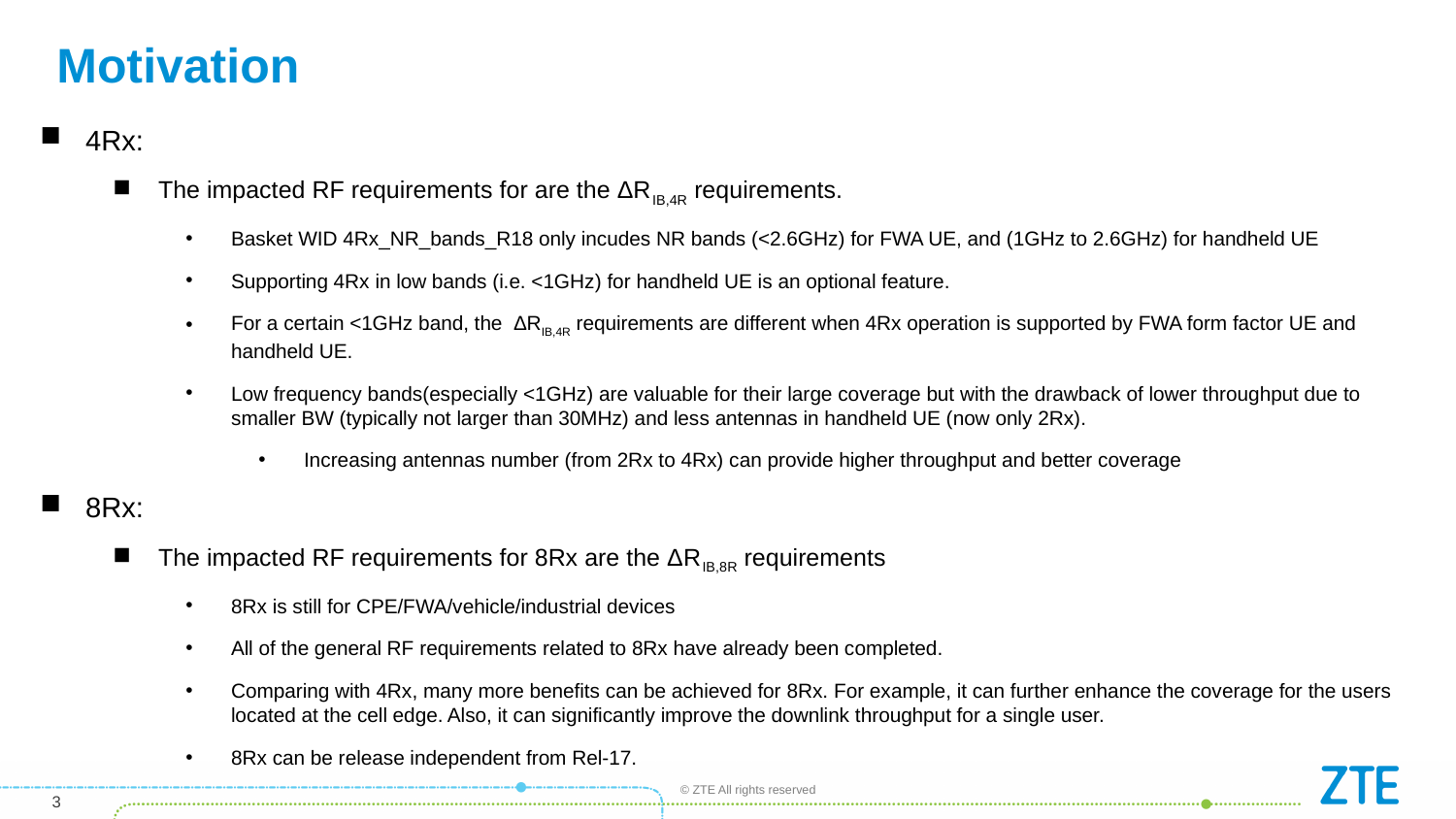

# Motivation
4Rx:
The impacted RF requirements for are the ΔRIB,4R requirements.
Basket WID 4Rx_NR_bands_R18 only incudes NR bands (<2.6GHz) for FWA UE, and (1GHz to 2.6GHz) for handheld UE
Supporting 4Rx in low bands (i.e. <1GHz) for handheld UE is an optional feature.
For a certain <1GHz band, the  ΔRIB,4R requirements are different when 4Rx operation is supported by FWA form factor UE and handheld UE.
Low frequency bands(especially <1GHz) are valuable for their large coverage but with the drawback of lower throughput due to smaller BW (typically not larger than 30MHz) and less antennas in handheld UE (now only 2Rx).
Increasing antennas number (from 2Rx to 4Rx) can provide higher throughput and better coverage
8Rx:
The impacted RF requirements for 8Rx are the ΔRIB,8R requirements
8Rx is still for CPE/FWA/vehicle/industrial devices
All of the general RF requirements related to 8Rx have already been completed.
Comparing with 4Rx, many more benefits can be achieved for 8Rx. For example, it can further enhance the coverage for the users located at the cell edge. Also, it can significantly improve the downlink throughput for a single user.
8Rx can be release independent from Rel-17.